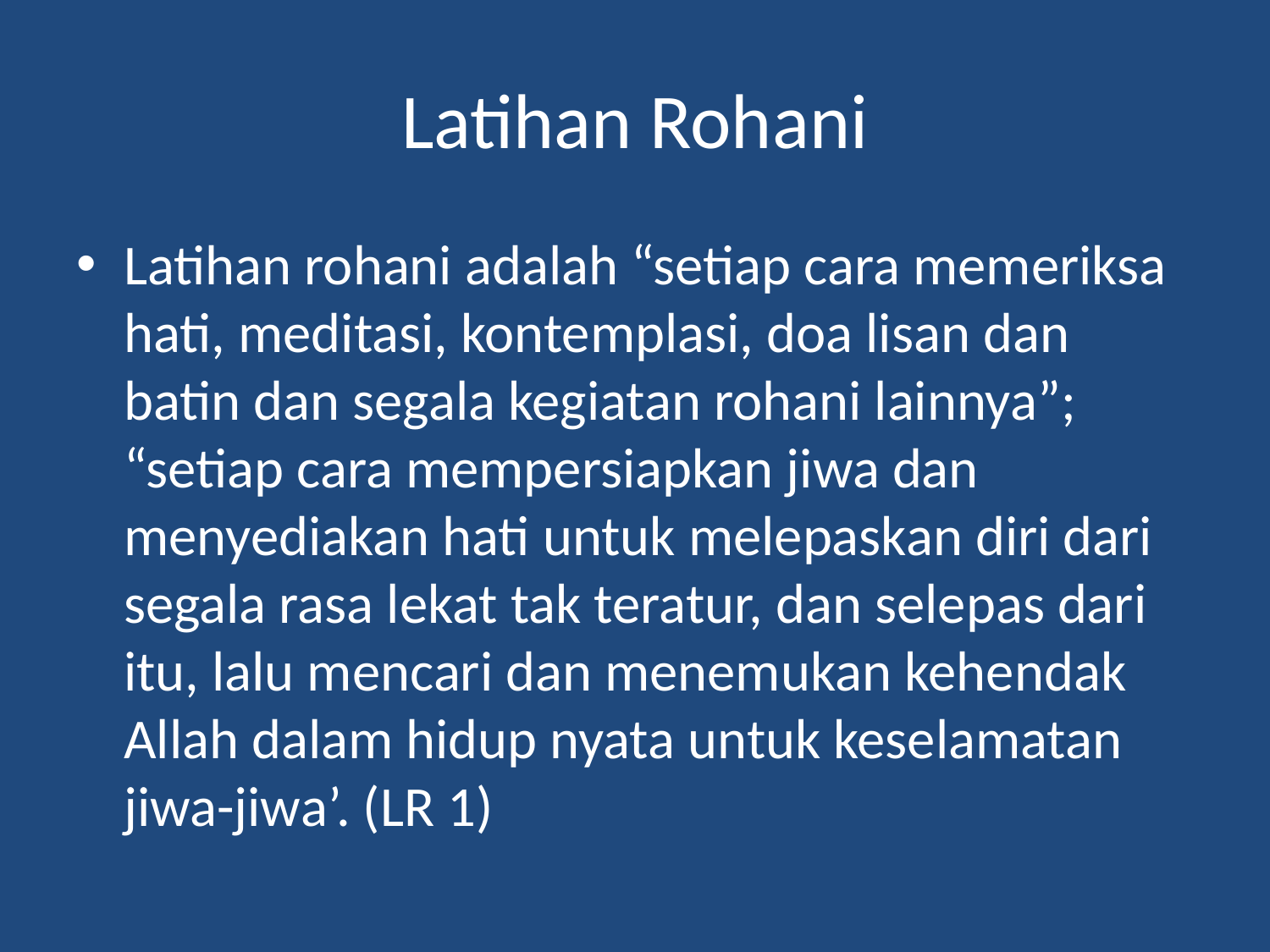

# Latihan Rohani
Latihan rohani adalah “setiap cara memeriksa hati, meditasi, kontemplasi, doa lisan dan batin dan segala kegiatan rohani lainnya”; “setiap cara mempersiapkan jiwa dan menyediakan hati untuk melepaskan diri dari segala rasa lekat tak teratur, dan selepas dari itu, lalu mencari dan menemukan kehendak Allah dalam hidup nyata untuk keselamatan jiwa-jiwa’. (LR 1)